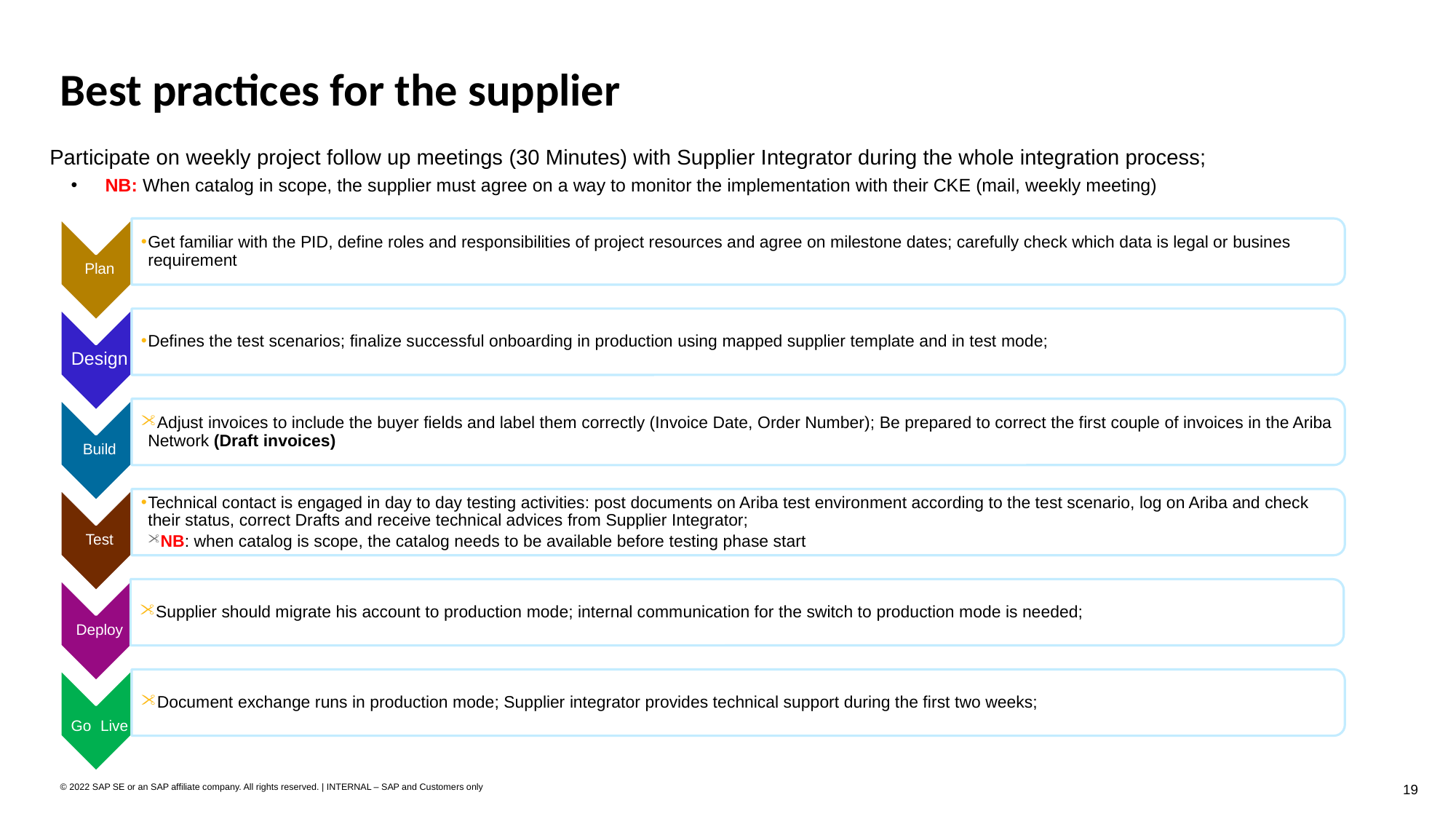

# Best practices for the supplier
Participate on weekly project follow up meetings (30 Minutes) with Supplier Integrator during the whole integration process;
NB: When catalog in scope, the supplier must agree on a way to monitor the implementation with their CKE (mail, weekly meeting)

Plan
Get familiar with the PID, define roles and responsibilities of project resources and agree on milestone dates; carefully check which data is legal or busines requirement
Design
Defines the test scenarios; finalize successful onboarding in production using mapped supplier template and in test mode;
Build
Adjust invoices to include the buyer fields and label them correctly (Invoice Date, Order Number); Be prepared to correct the first couple of invoices in the Ariba Network (Draft invoices)
Test
Technical contact is engaged in day to day testing activities: post documents on Ariba test environment according to the test scenario, log on Ariba and check their status, correct Drafts and receive technical advices from Supplier Integrator;
NB: when catalog is scope, the catalog needs to be available before testing phase start
Deploy
Supplier should migrate his account to production mode; internal communication for the switch to production mode is needed;
Go Live
Document exchange runs in production mode; Supplier integrator provides technical support during the first two weeks;